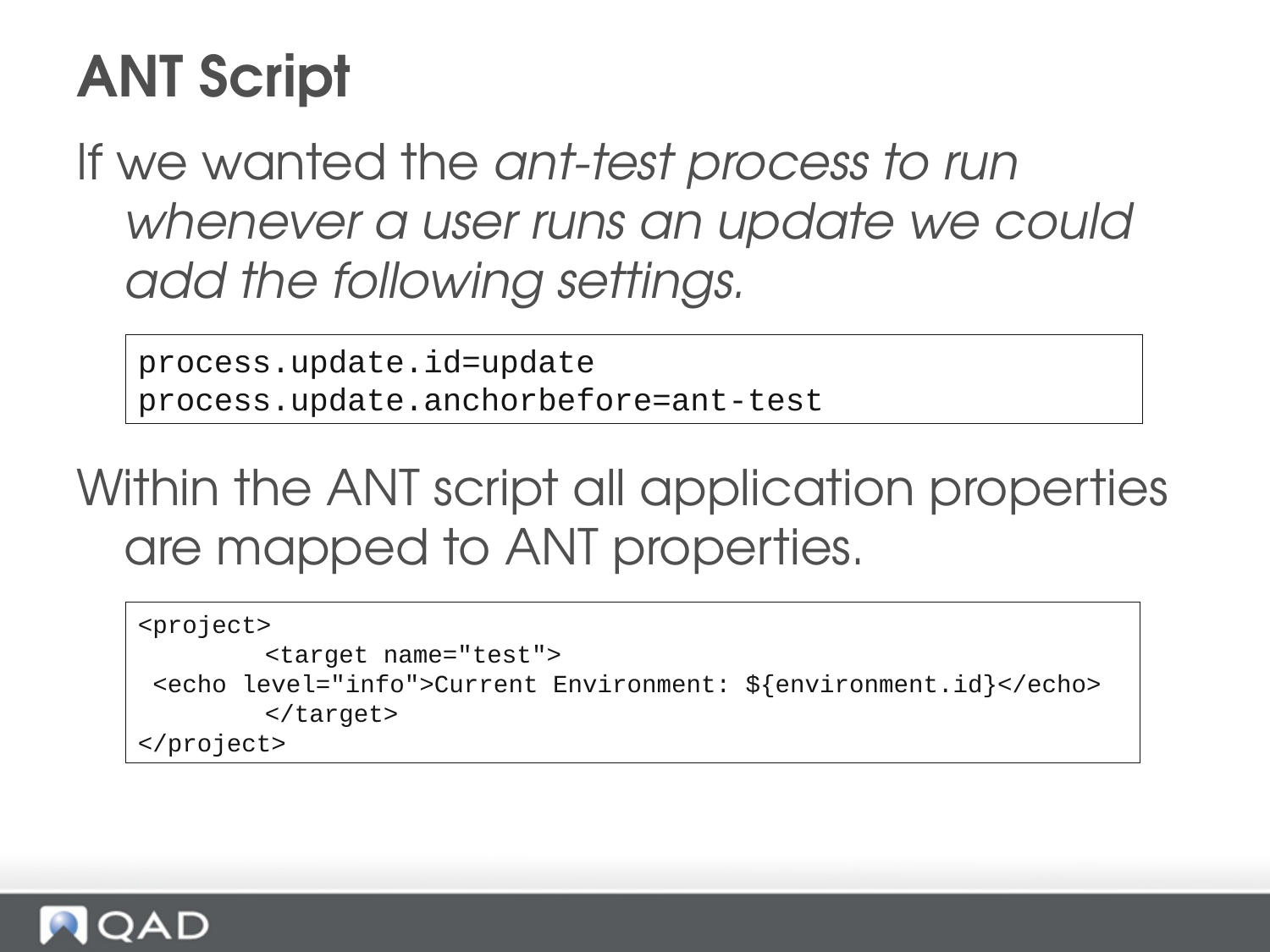

# ANT Script
If we wanted the ant-test process to run whenever a user runs an update we could add the following settings.

Within the ANT script all application properties are mapped to ANT properties.
process.update.id=update
process.update.anchorbefore=ant-test
<project>
	<target name="test">
 <echo level="info">Current Environment: ${environment.id}</echo>
	</target>
</project>